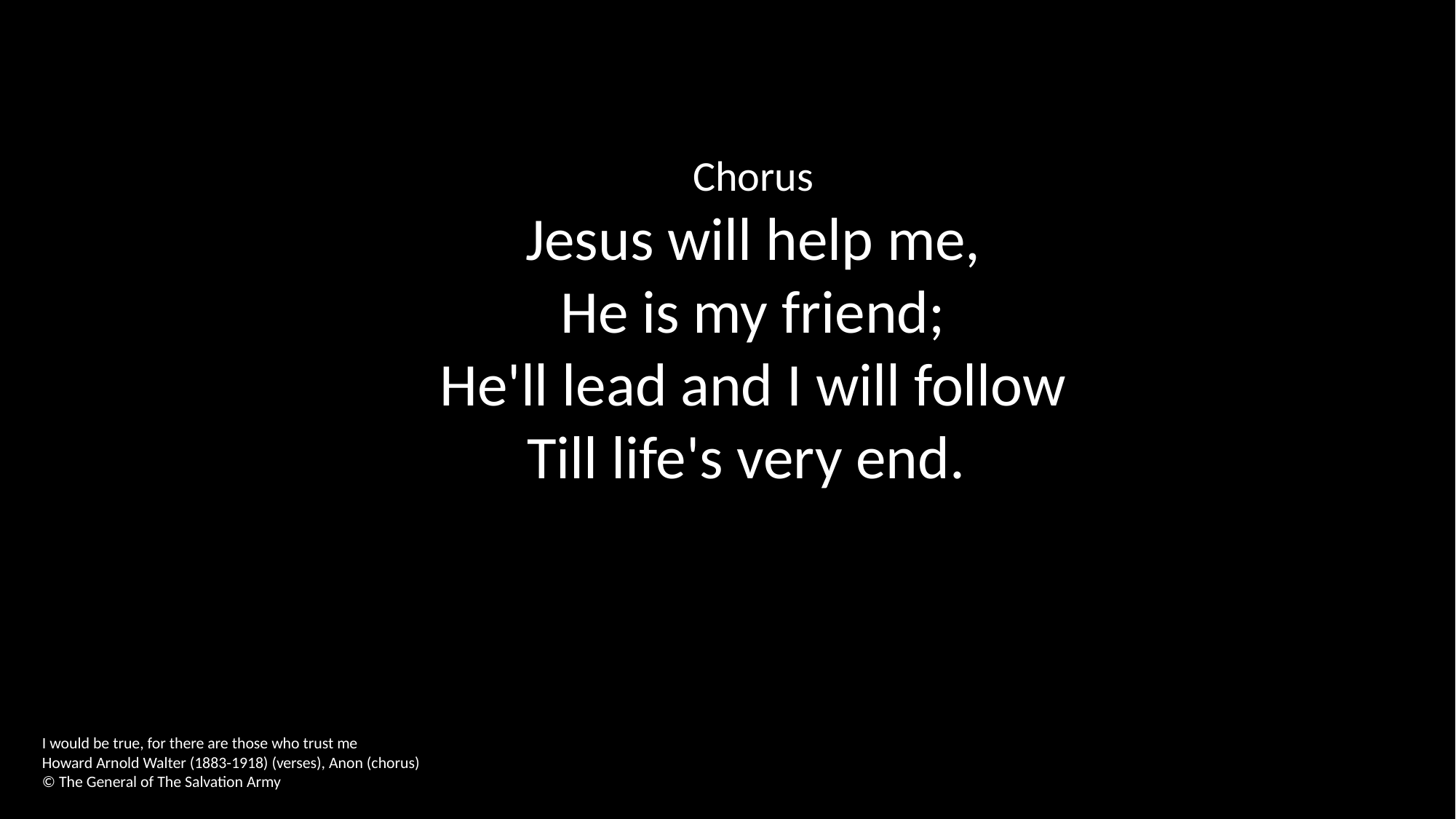

Chorus
Jesus will help me,
He is my friend;
He'll lead and I will follow
Till life's very end.
I would be true, for there are those who trust me
Howard Arnold Walter (1883-1918) (verses), Anon (chorus)
© The General of The Salvation Army